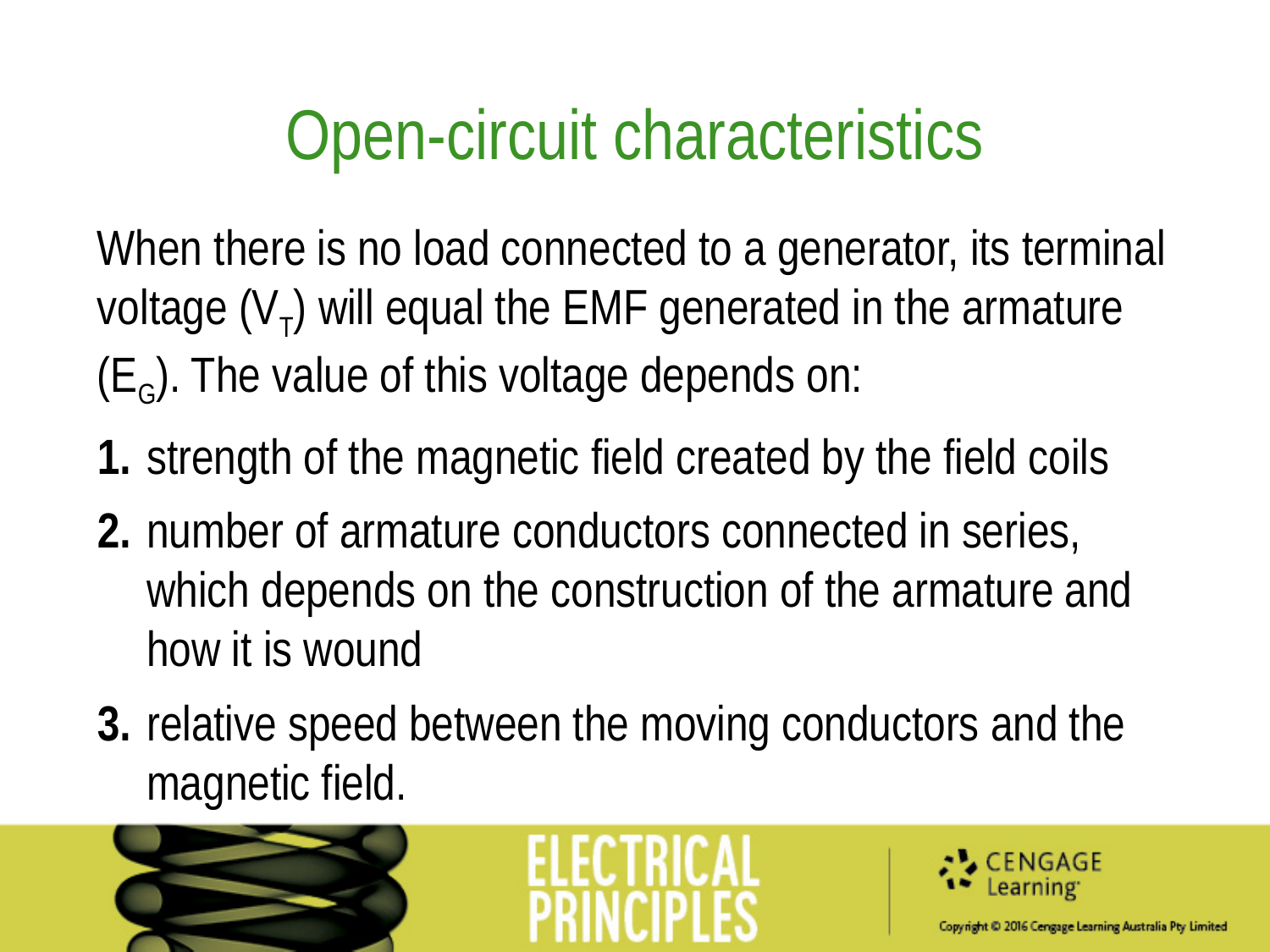

Open-circuit characteristics
When there is no load connected to a generator, its terminal voltage (VT) will equal the EMF generated in the armature (EG). The value of this voltage depends on:
1.	strength of the magnetic field created by the field coils
2.	number of armature conductors connected in series, which depends on the construction of the armature and how it is wound
3.	relative speed between the moving conductors and the magnetic field.